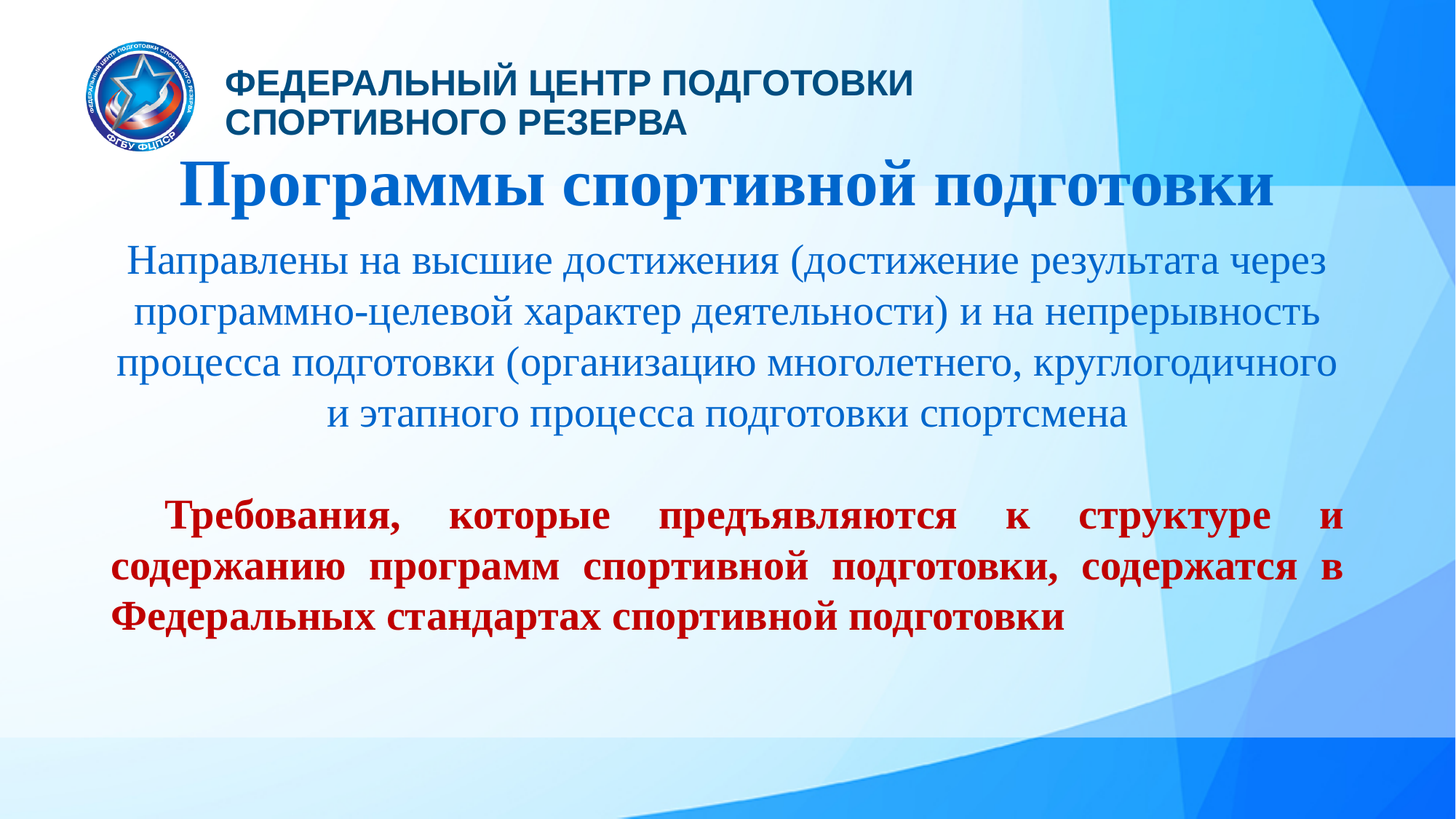

# Программы спортивной подготовки
Направлены на высшие достижения (достижение результата через программно-целевой характер деятельности) и на непрерывность процесса подготовки (организацию многолетнего, круглогодичного и этапного процесса подготовки спортсмена

Требования, которые предъявляются к структуре и содержанию программ спортивной подготовки, содержатся в Федеральных стандартах спортивной подготовки